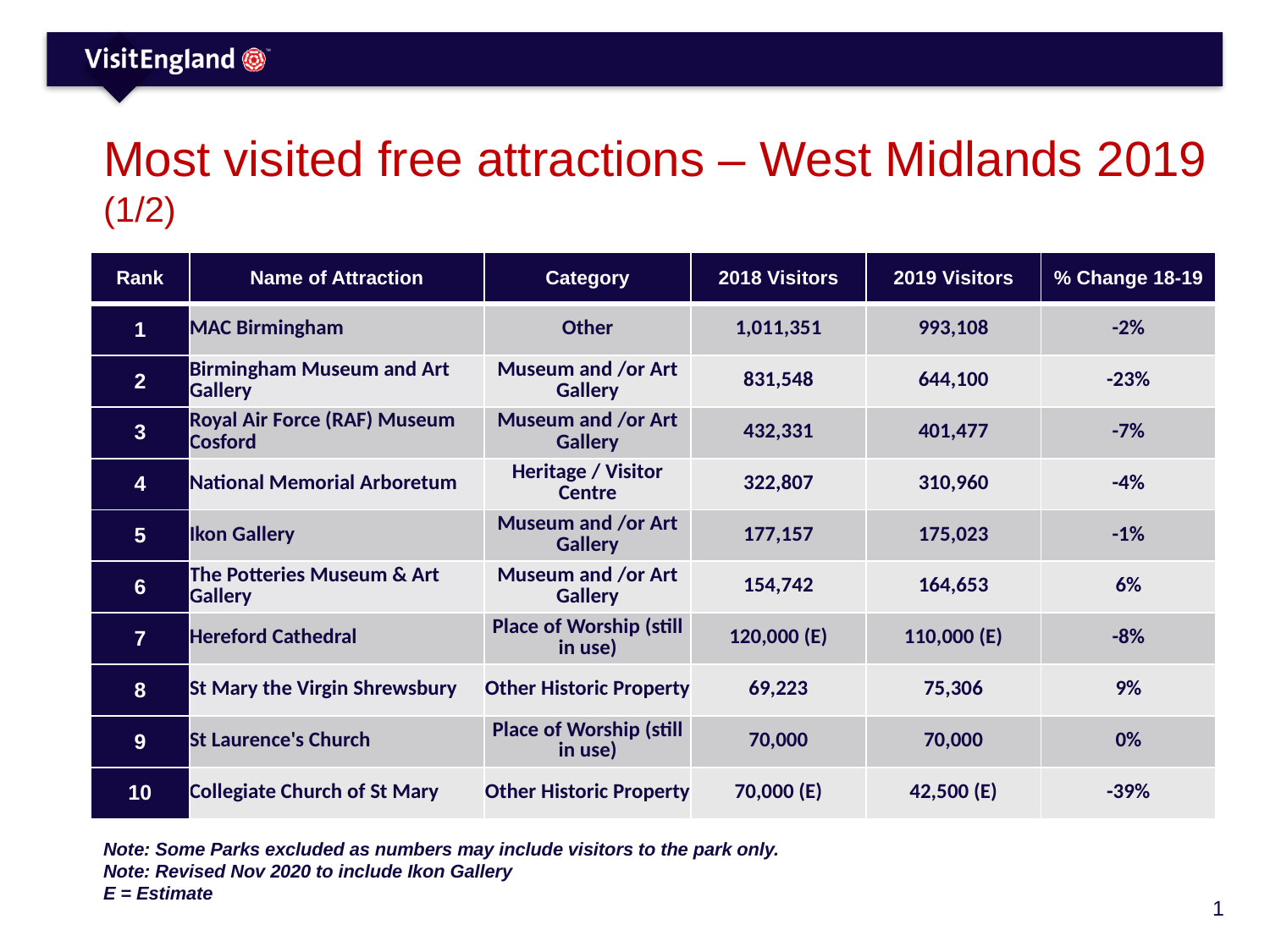

# Most visited free attractions – West Midlands 2019 (1/2)
| Rank | Name of Attraction | Category | 2018 Visitors | 2019 Visitors | % Change 18-19 |
| --- | --- | --- | --- | --- | --- |
| 1 | MAC Birmingham | Other | 1,011,351 | 993,108 | -2% |
| 2 | Birmingham Museum and Art Gallery | Museum and /or Art Gallery | 831,548 | 644,100 | -23% |
| 3 | Royal Air Force (RAF) Museum Cosford | Museum and /or Art Gallery | 432,331 | 401,477 | -7% |
| 4 | National Memorial Arboretum | Heritage / Visitor Centre | 322,807 | 310,960 | -4% |
| 5 | Ikon Gallery | Museum and /or Art Gallery | 177,157 | 175,023 | -1% |
| 6 | The Potteries Museum & Art Gallery | Museum and /or Art Gallery | 154,742 | 164,653 | 6% |
| 7 | Hereford Cathedral | Place of Worship (still in use) | 120,000 (E) | 110,000 (E) | -8% |
| 8 | St Mary the Virgin Shrewsbury | Other Historic Property | 69,223 | 75,306 | 9% |
| 9 | St Laurence's Church | Place of Worship (still in use) | 70,000 | 70,000 | 0% |
| 10 | Collegiate Church of St Mary | Other Historic Property | 70,000 (E) | 42,500 (E) | -39% |
Note: Some Parks excluded as numbers may include visitors to the park only.
Note: Revised Nov 2020 to include Ikon Gallery
E = Estimate